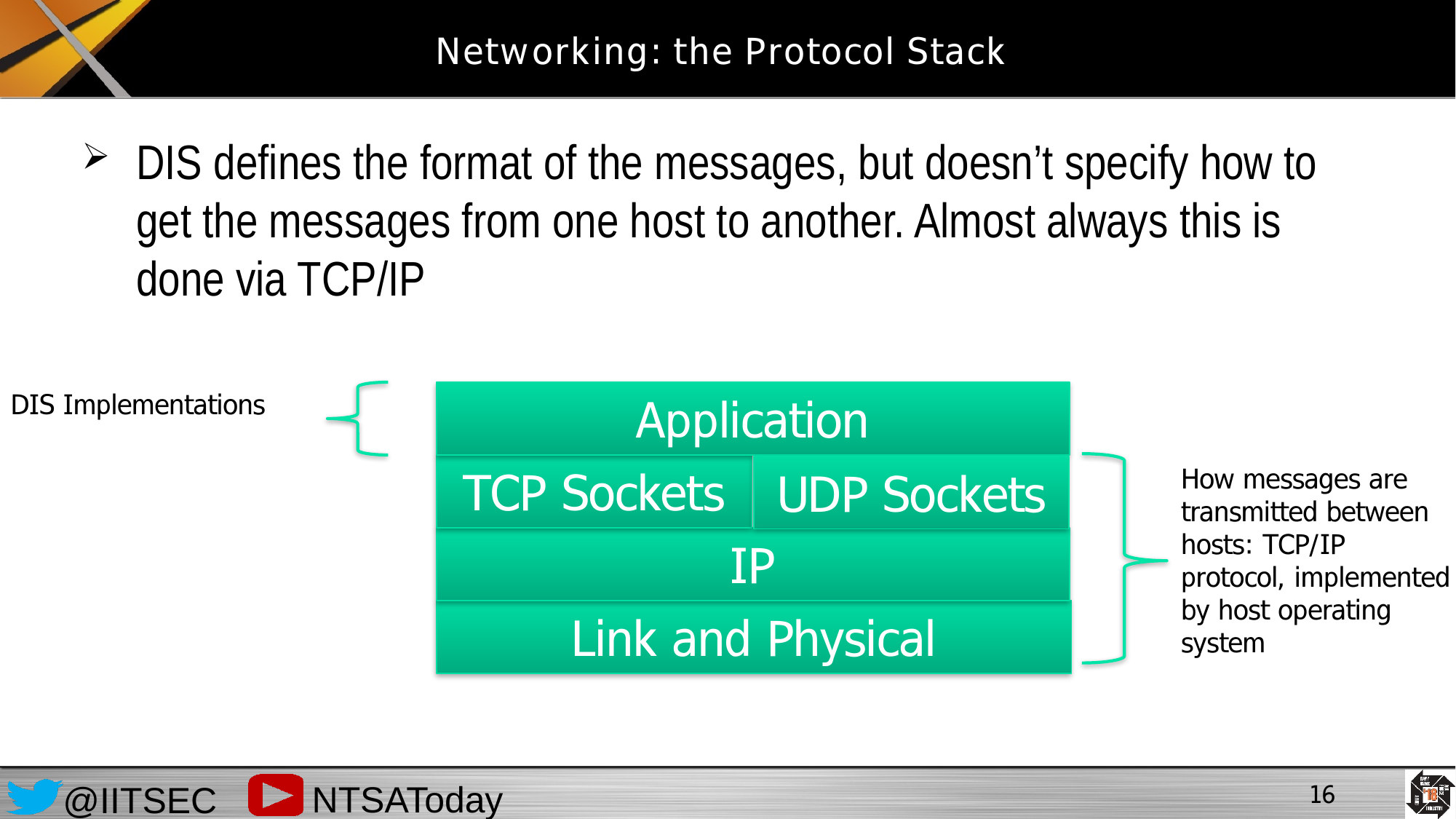

# Networking: the Protocol Stack
DIS defines the format of the messages, but doesn’t specify how to get the messages from one host to another. Almost always this is done via TCP/IP

Application
DIS Implementations

TCP Sockets
UDP Sockets
How messages are
transmitted between
hosts: TCP/IP
protocol, implemented
by host operating
system
IP
Link and Physical
16